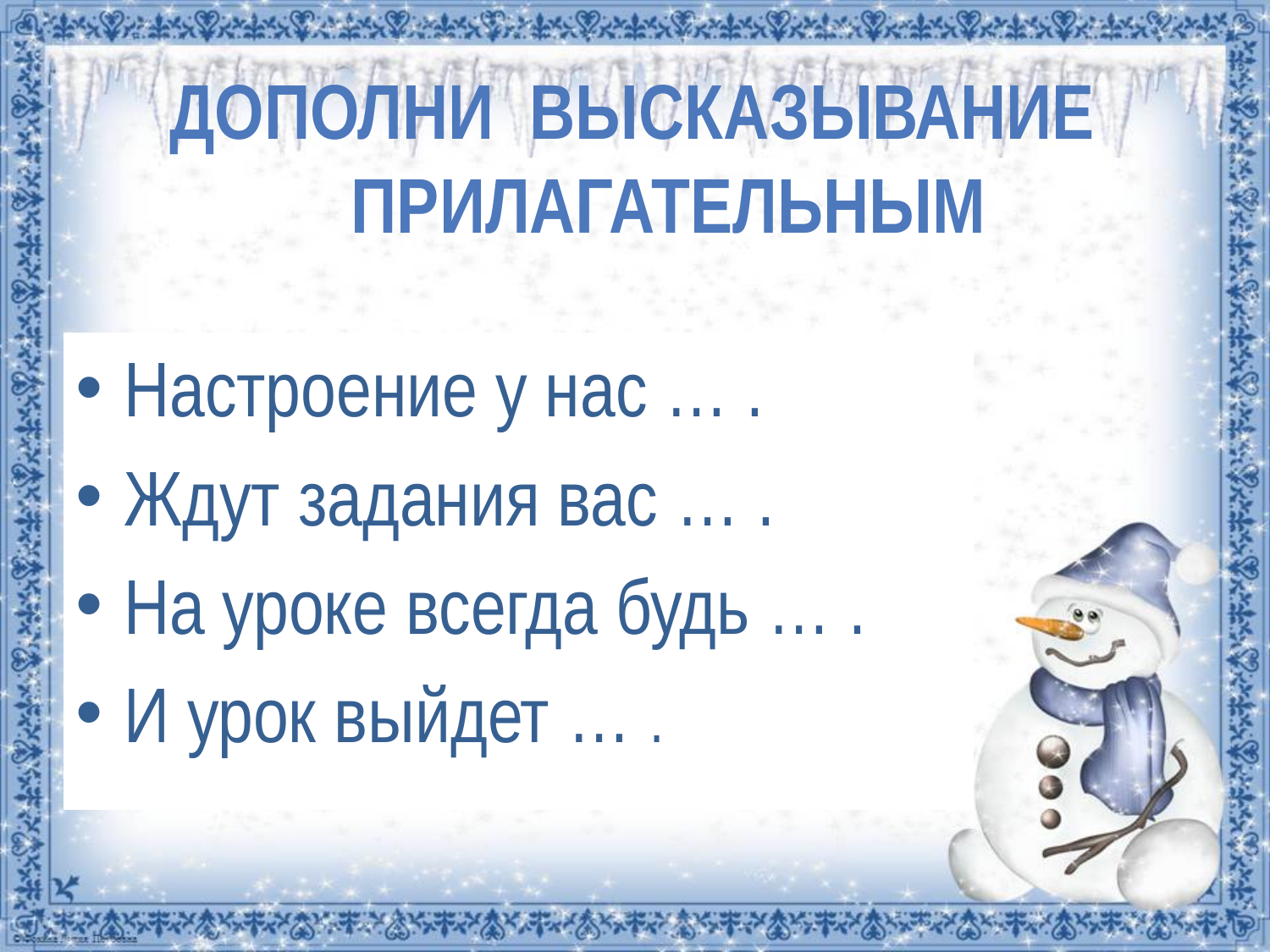

Дополни  высказывание
    прилагательным
Настроение у нас … .
Ждут задания вас … .
На уроке всегда будь … .
И урок выйдет … .